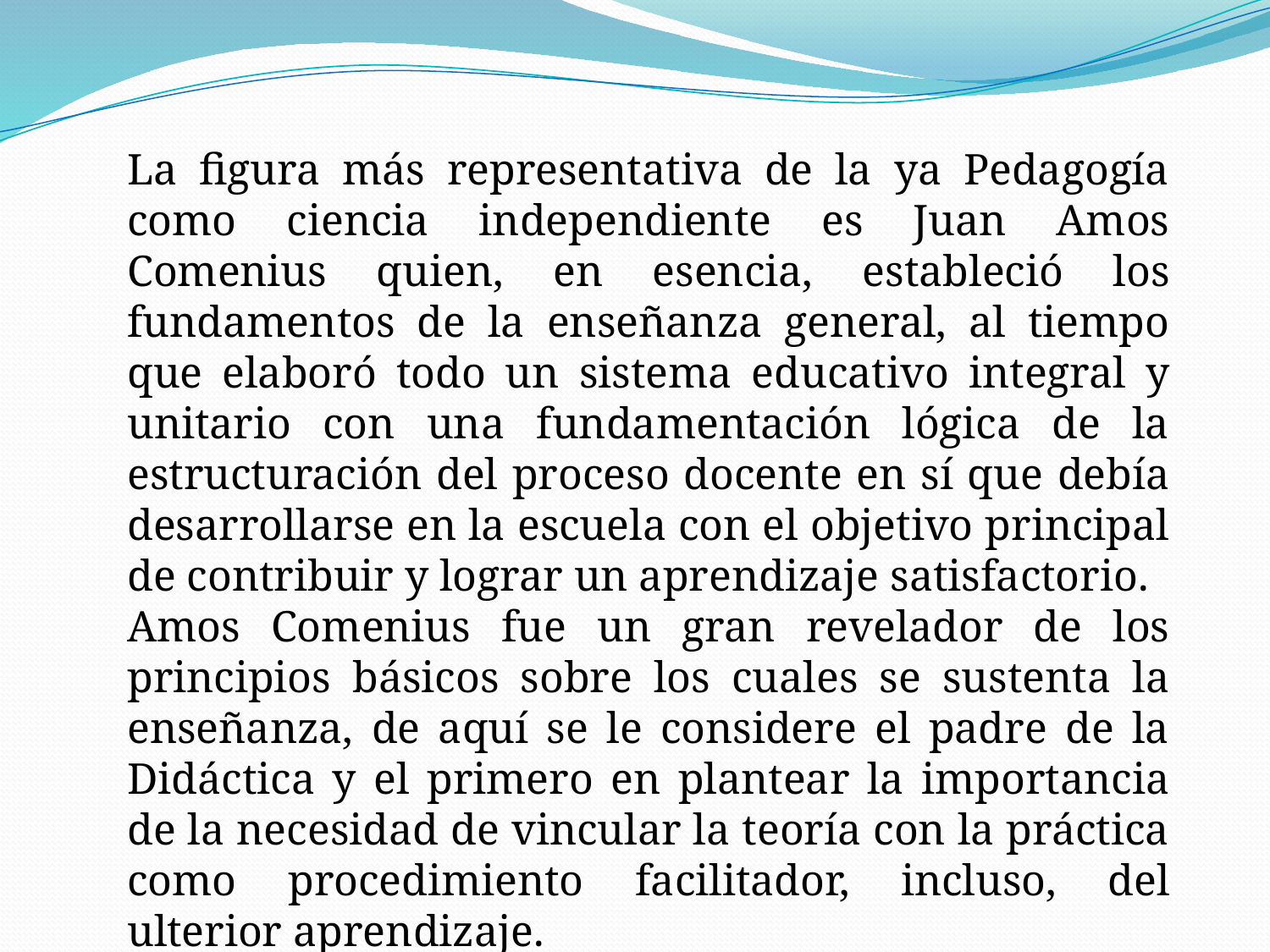

La figura más representativa de la ya Pedagogía como ciencia independiente es Juan Amos Comenius quien, en esencia, estableció los fundamentos de la enseñanza general, al tiempo que elaboró todo un sistema educativo integral y unitario con una fundamentación lógica de la estructuración del proceso docente en sí que debía desarrollarse en la escuela con el objetivo principal de contribuir y lograr un aprendizaje satisfactorio.
Amos Comenius fue un gran revelador de los principios básicos sobre los cuales se sustenta la enseñanza, de aquí se le considere el padre de la Didáctica y el primero en plantear la importancia de la necesidad de vincular la teoría con la práctica como procedimiento facilitador, incluso, del ulterior aprendizaje.